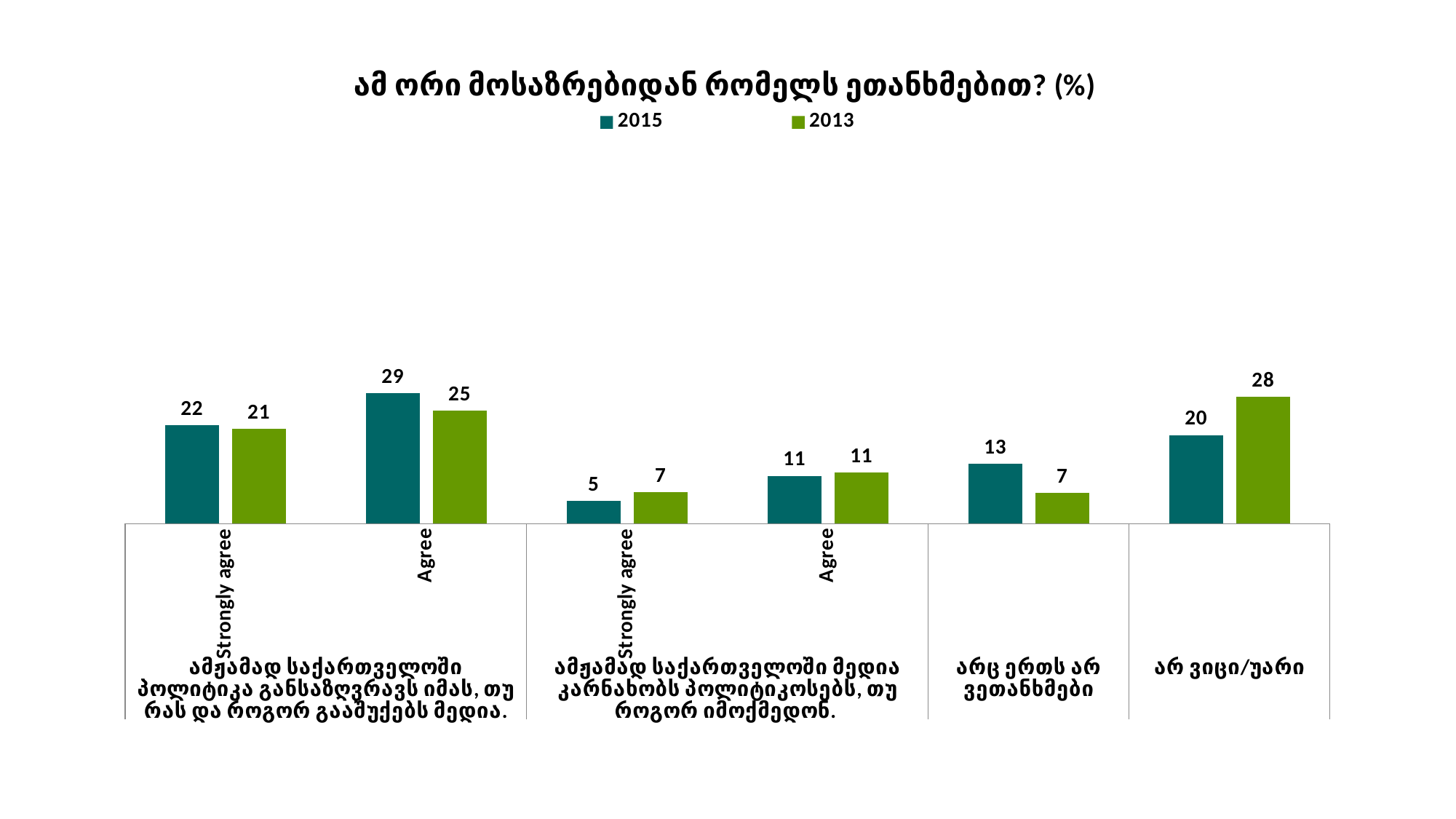

### Chart: ამ ორი მოსაზრებიდან რომელს ეთანხმებით? (%)

| Category | 2015 | 2013 |
|---|---|---|
| Strongly agree | 21.988005575831025 | 21.213408903963163 |
| Agree | 29.156964236230888 | 25.191477680855296 |
| Strongly agree | 5.069002540136578 | 6.98877650358631 |
| Agree | 10.664123148172417 | 11.467579954146158 |
|  | 13.365046021978005 | 6.869787135070052 |
|  | 19.75685847765109 | 28.26896982237902 |